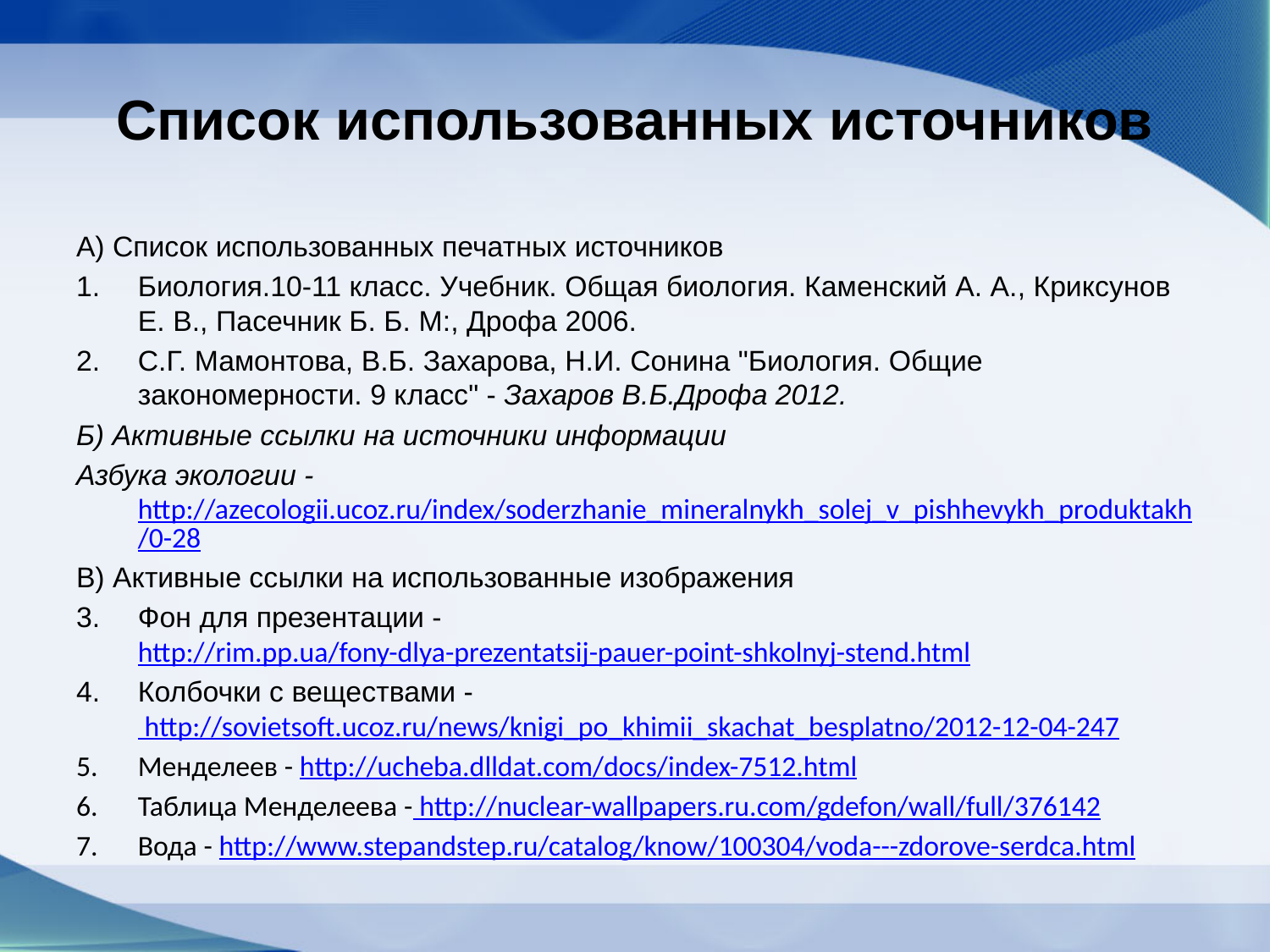

# Список использованных источников
А) Список использованных печатных источников
Биология.10-11 класс. Учебник. Общая биология. Каменский А. А., Криксунов Е. В., Пасечник Б. Б. М:, Дрофа 2006.
С.Г. Мамонтова, В.Б. Захарова, Н.И. Сонина "Биология. Общие закономерности. 9 класс" - Захаров В.Б.Дрофа 2012.
Б) Активные ссылки на источники информации
Азбука экологии - http://azecologii.ucoz.ru/index/soderzhanie_mineralnykh_solej_v_pishhevykh_produktakh/0-28
В) Активные ссылки на использованные изображения
Фон для презентации - http://rim.pp.ua/fony-dlya-prezentatsij-pauer-point-shkolnyj-stend.html
Колбочки с веществами - http://sovietsoft.ucoz.ru/news/knigi_po_khimii_skachat_besplatno/2012-12-04-247
Менделеев - http://ucheba.dlldat.com/docs/index-7512.html
Таблица Менделеева - http://nuclear-wallpapers.ru.com/gdefon/wall/full/376142
Вода - http://www.stepandstep.ru/catalog/know/100304/voda---zdorove-serdca.html